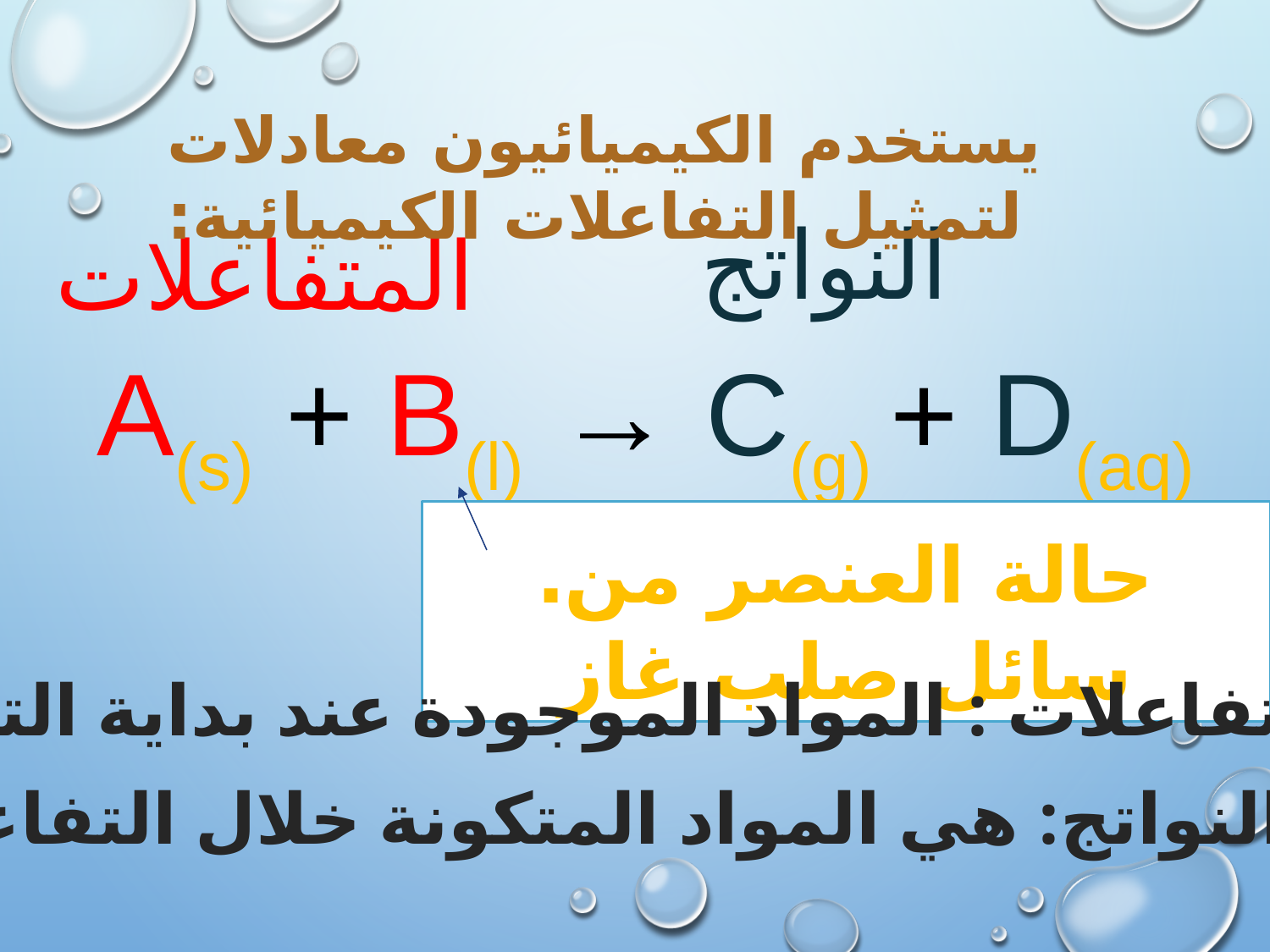

يستخدم الكيميائيون معادلات لتمثيل التفاعلات الكيميائية:
النواتج
المتفاعلات
A(s) + B(l) → C(g) + D(aq)
.حالة العنصر من سائل صلب غاز
المتفاعلات : المواد الموجودة عند بداية التفاعل
النواتج: هي المواد المتكونة خلال التفاعل